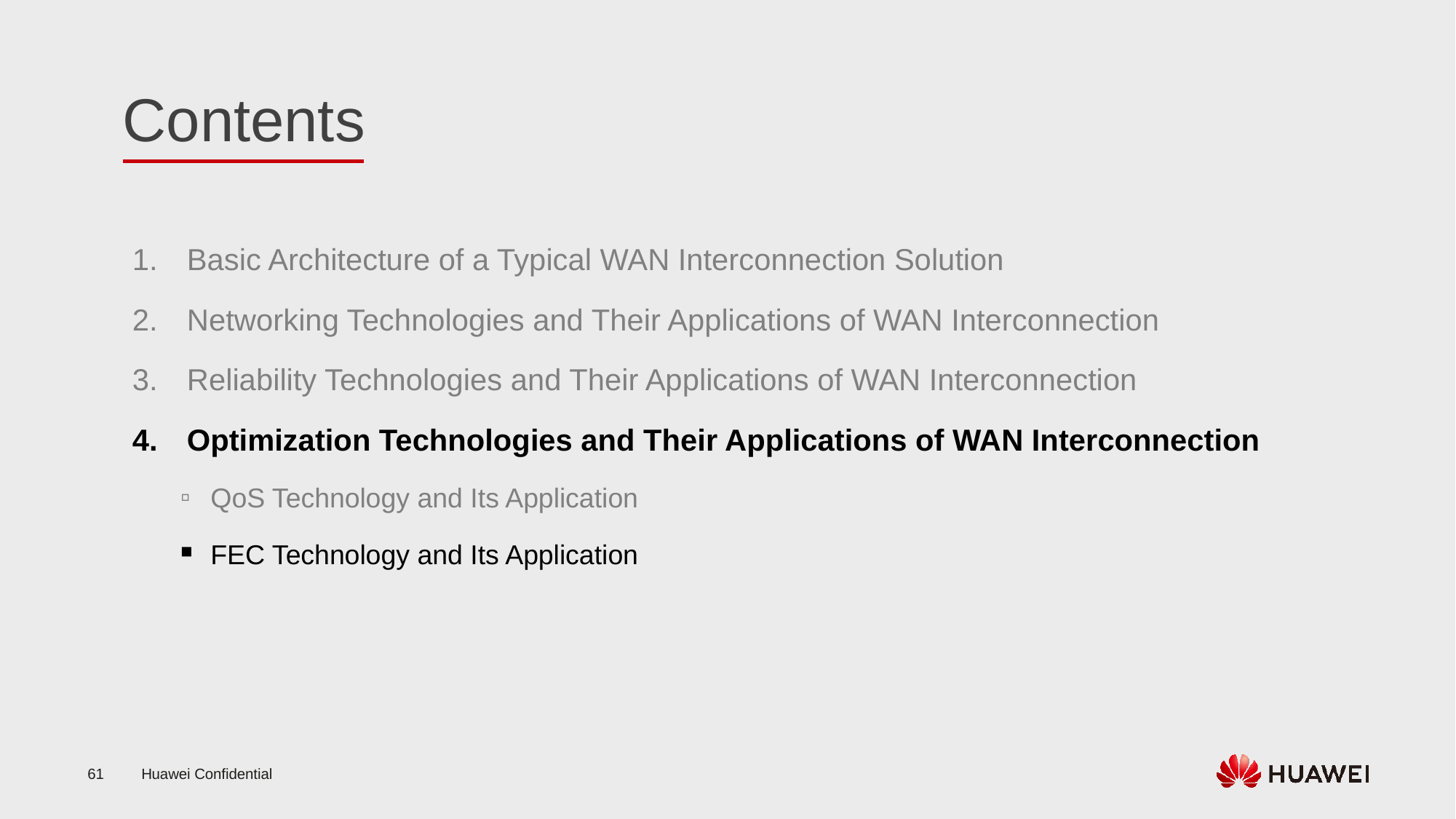

Basic Architecture of a Typical WAN Interconnection Solution
Networking Technologies and Their Applications of WAN Interconnection
Reliability Technologies and Their Applications of WAN Interconnection
Optimization Technologies and Their Applications of WAN Interconnection
QoS Technology and Its Application
FEC Technology and Its Application